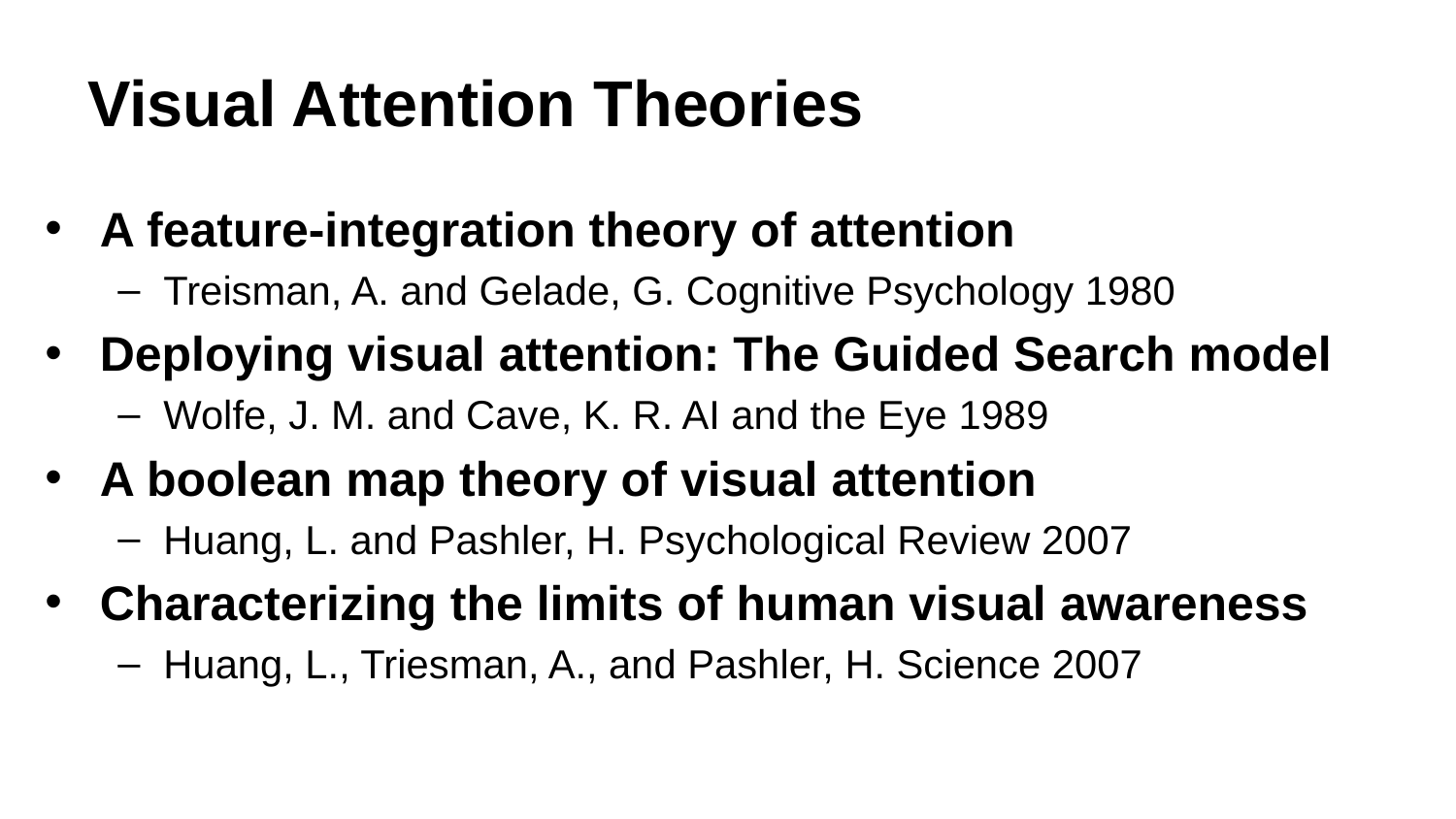

# Visual Attention Theories
A feature-integration theory of attention
Treisman, A. and Gelade, G. Cognitive Psychology 1980
Deploying visual attention: The Guided Search model
Wolfe, J. M. and Cave, K. R. AI and the Eye 1989
A boolean map theory of visual attention
Huang, L. and Pashler, H. Psychological Review 2007
Characterizing the limits of human visual awareness
Huang, L., Triesman, A., and Pashler, H. Science 2007